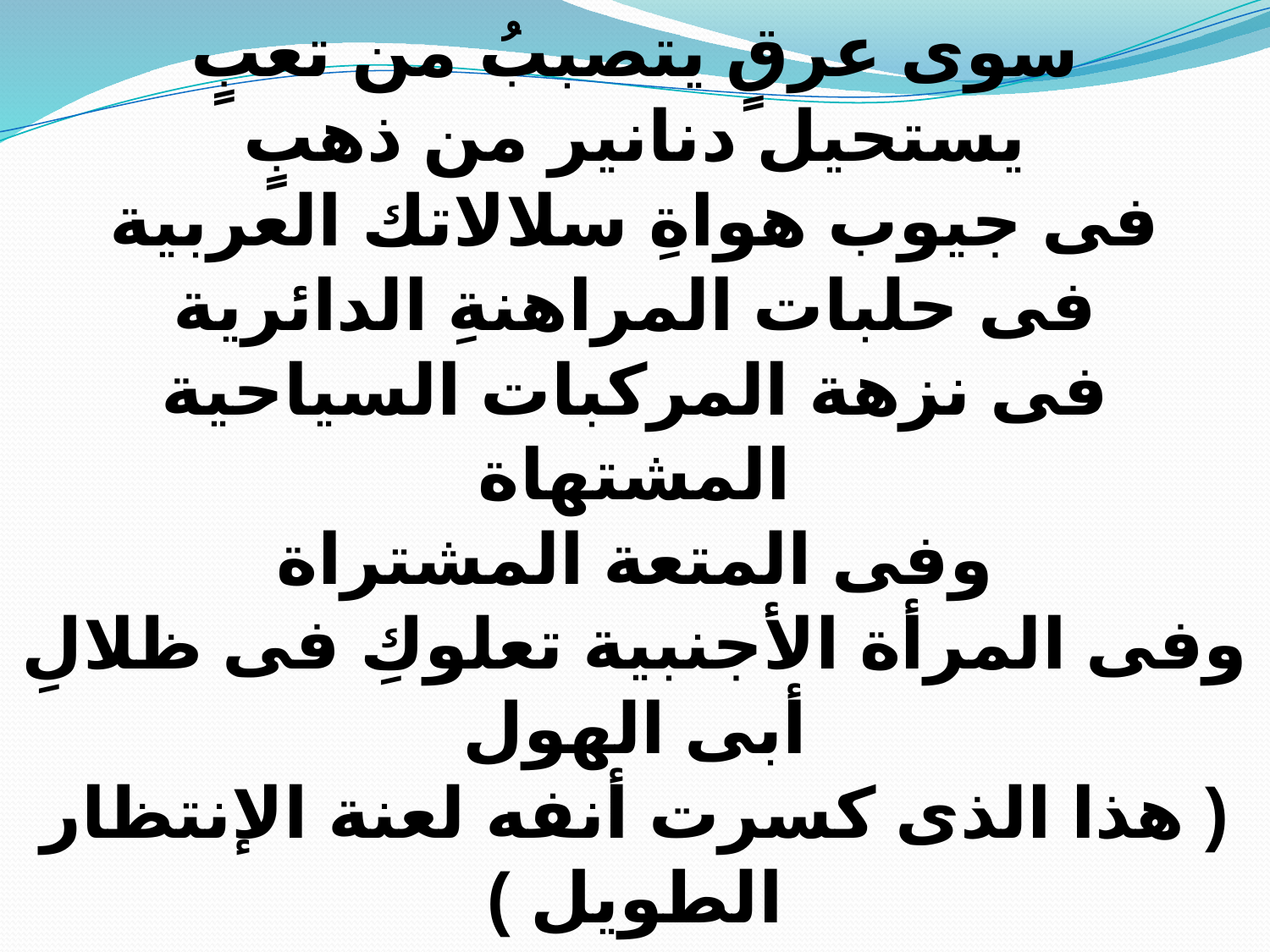

سوى عرقٍ يتصببُ من تعبٍ
يستحيل دنانير من ذهبٍ
فى جيوب هواةِ سلالاتك العربية
فى حلبات المراهنةِ الدائرية
فى نزهة المركبات السياحية المشتهاة
وفى المتعة المشتراة
وفى المرأة الأجنبية تعلوكِ فى ظلالِ أبى الهول
( هذا الذى كسرت أنفه لعنة الإنتظار الطويل )
إستدارت – إلى الغربِ – مزولة الوقت
صارتِ الخيلُ ناساً تسيرُ إلى هوَّةِ الصمت
بينما الناسُ خيلٌ تسيرُ إلى هوَّةِ الموت !!